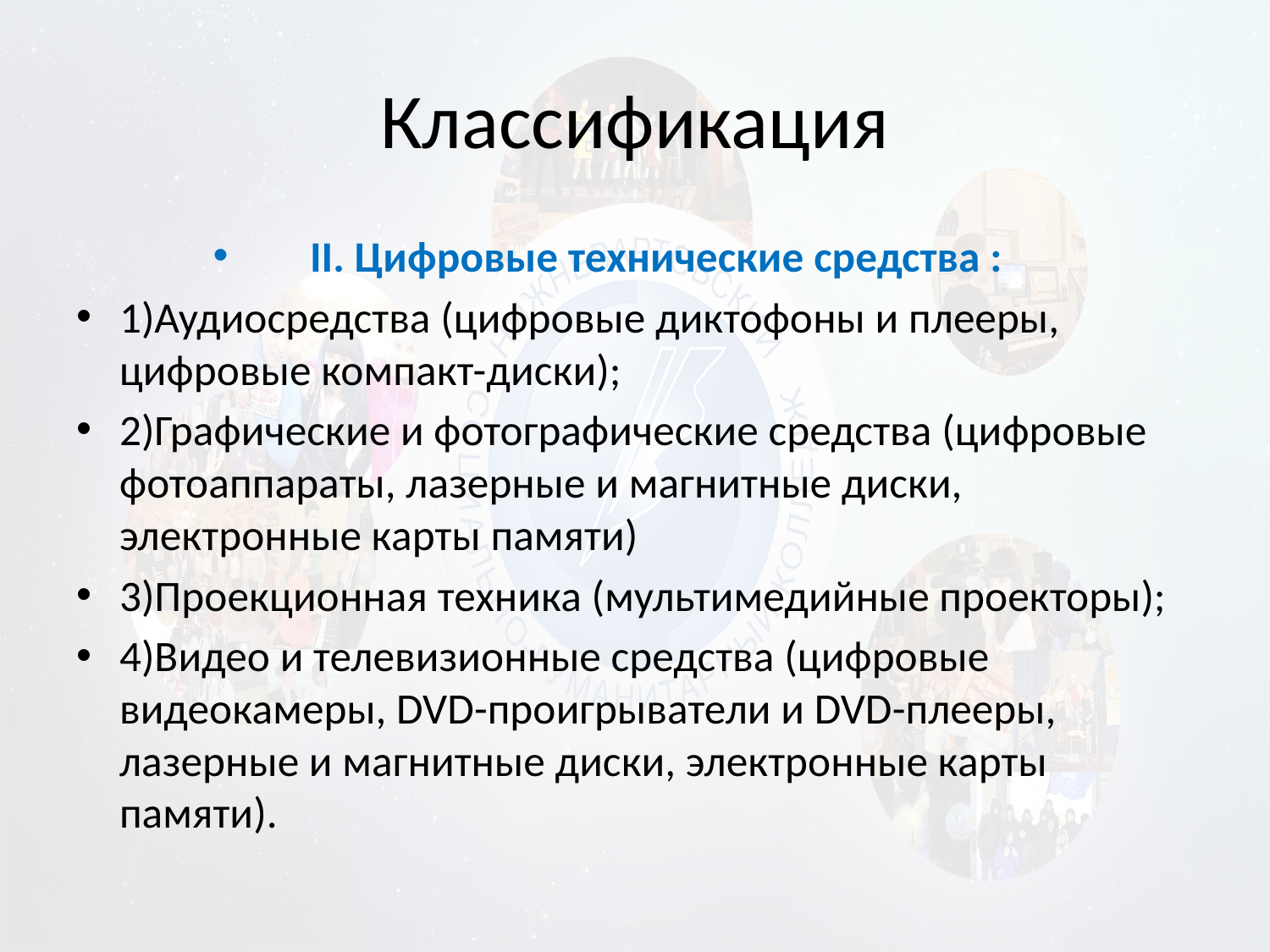

# Классификация
II. Цифровые технические средства :
1)Аудиосредства (цифровые диктофоны и плееры, цифровые компакт-диски);
2)Графические и фотографические средства (цифровые фотоаппараты, лазерные и магнитные диски, электронные карты памяти)
3)Проекционная техника (мультимедийные проекторы);
4)Видео и телевизионные средства (цифровые видеокамеры, DVD-проигрыватели и DVD-плееры, лазерные и магнитные диски, электронные карты памяти).